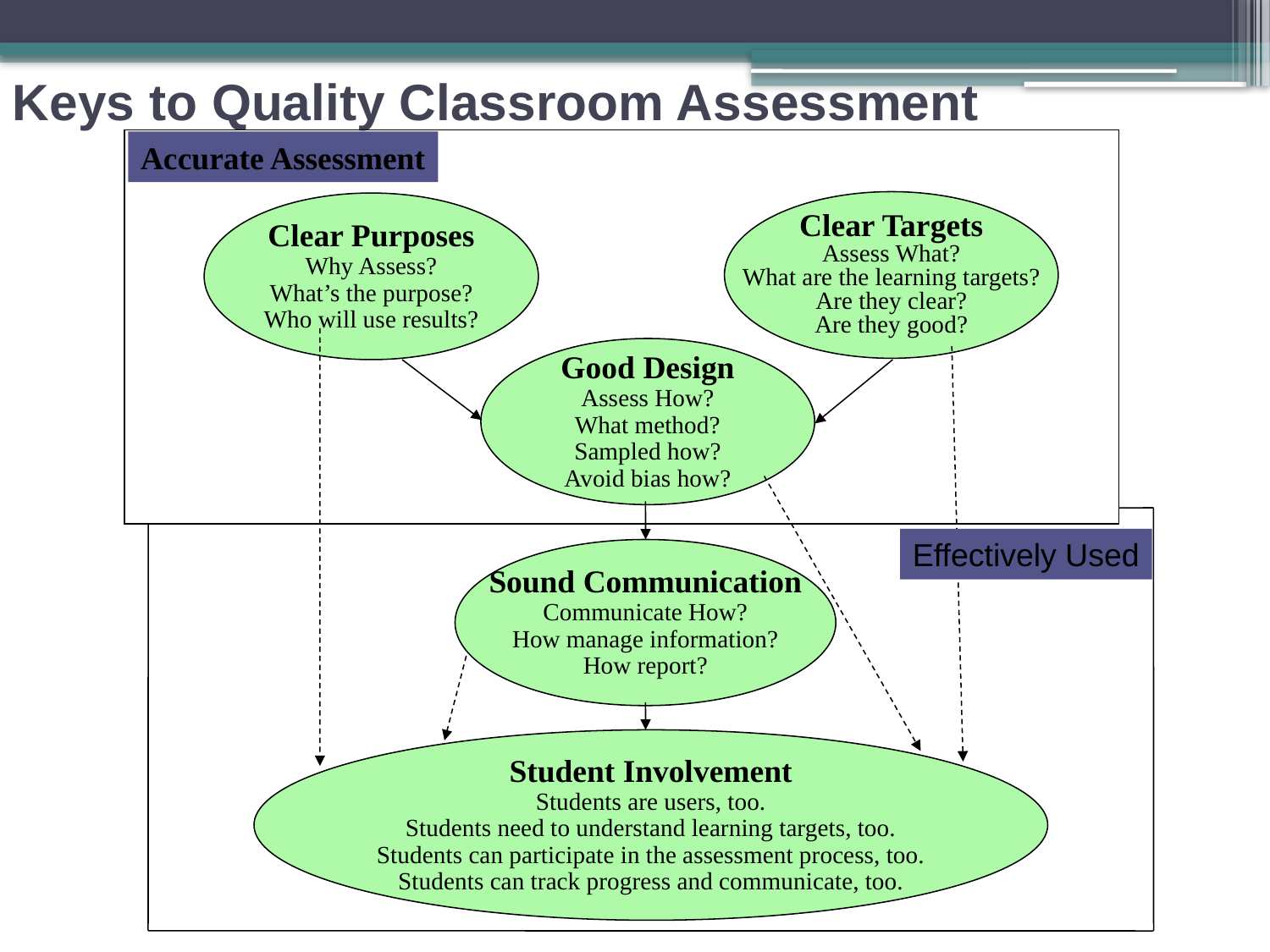

Keys to Quality Classroom Assessment

Accurate Assessment
Clear Targets
Assess What?
What are the learning targets?
Are they clear?
Are they good?
Clear Purposes
Why Assess?
What’s the purpose?
Who will use results?

Good Design
Assess How?
What method?
Sampled how?
Avoid bias how?

Effectively Used
Sound Communication
Communicate How?
How manage information?
How report?

Student Involvement
Students are users, too.
Students need to understand learning targets, too.
Students can participate in the assessment process, too.
Students can track progress and communicate, too.